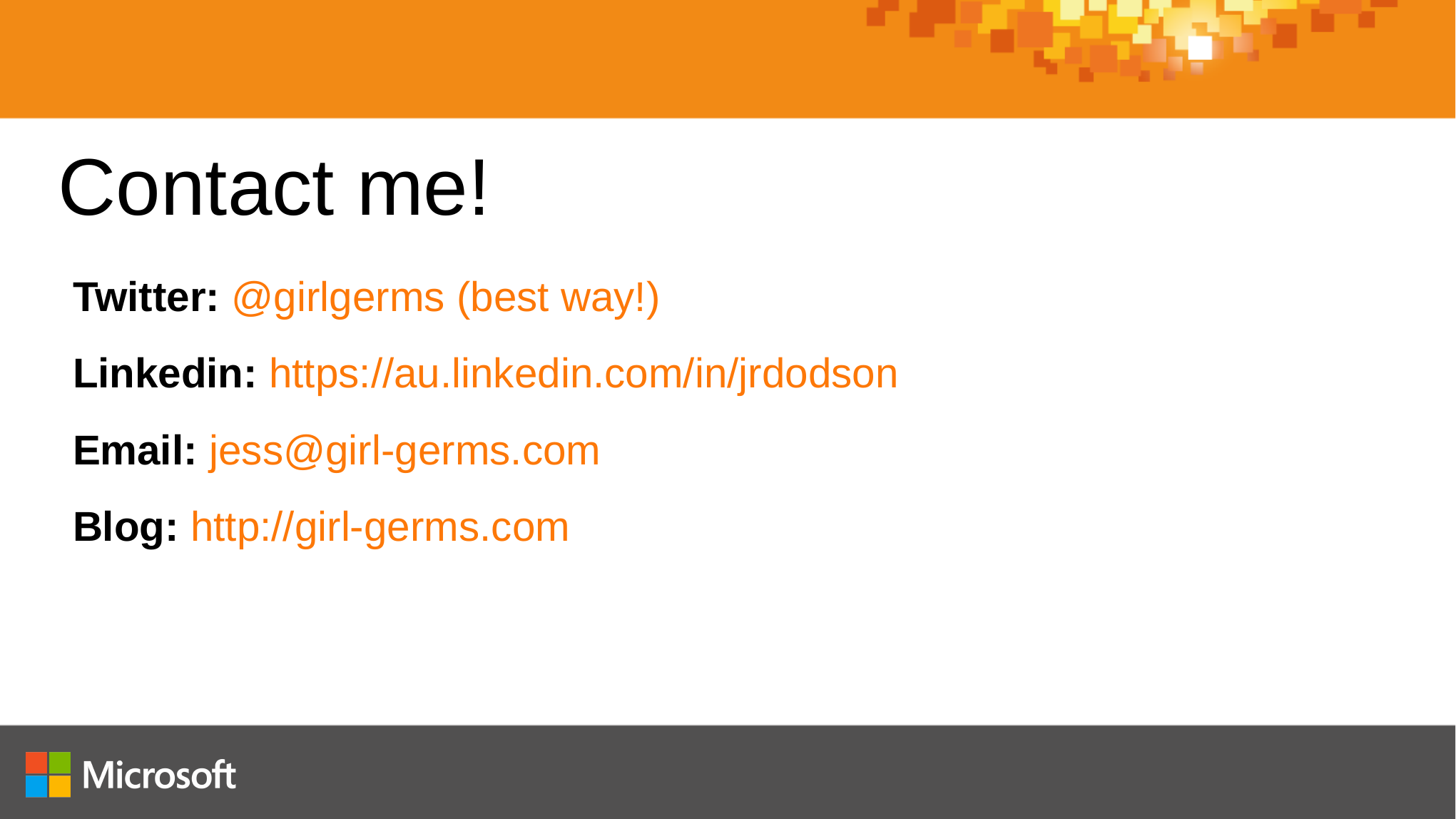

Contact me!
Twitter: @girlgerms (best way!)
Linkedin: https://au.linkedin.com/in/jrdodson
Email: jess@girl-germs.com
Blog: http://girl-germs.com